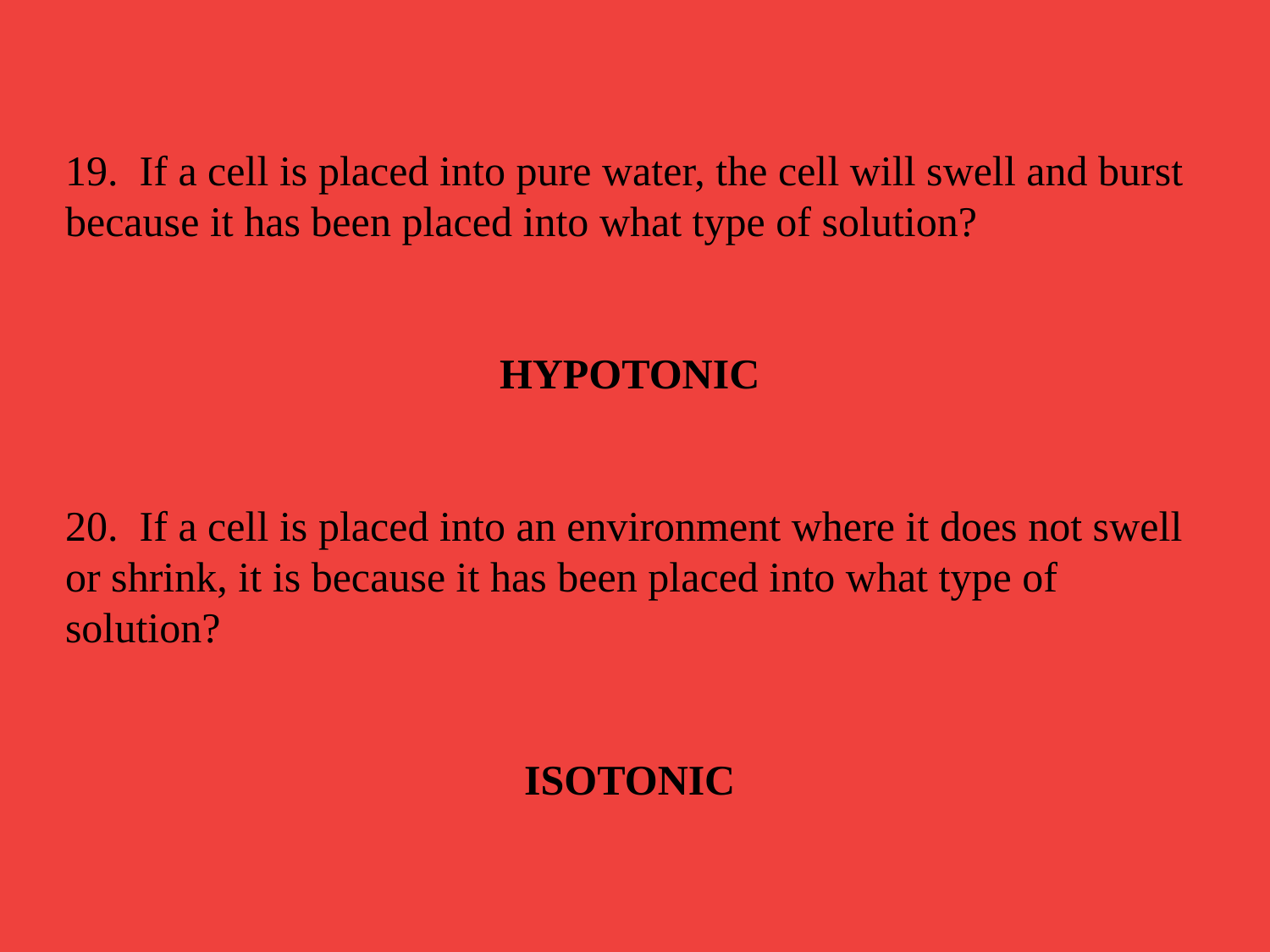

19.  If a cell is placed into pure water, the cell will swell and burst because it has been placed into what type of solution?

HYPOTONIC

20.  If a cell is placed into an environment where it does not swell or shrink, it is because it has been placed into what type of solution?

ISOTONIC